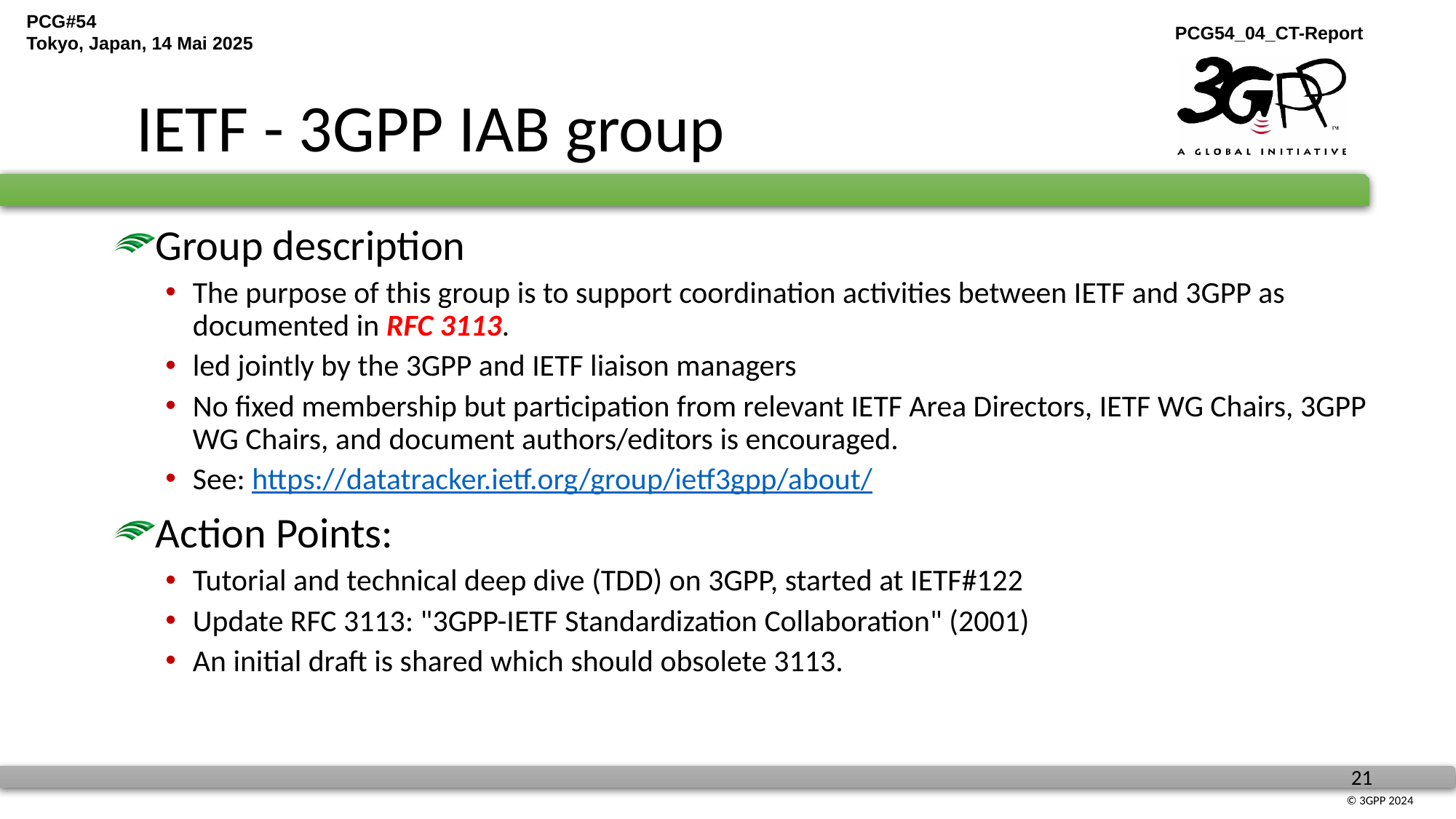

# IETF - 3GPP IAB group
Group description
The purpose of this group is to support coordination activities between IETF and 3GPP as documented in RFC 3113.
led jointly by the 3GPP and IETF liaison managers
No fixed membership but participation from relevant IETF Area Directors, IETF WG Chairs, 3GPP WG Chairs, and document authors/editors is encouraged.
See: https://datatracker.ietf.org/group/ietf3gpp/about/
Action Points:
Tutorial and technical deep dive (TDD) on 3GPP, started at IETF#122
Update RFC 3113: "3GPP-IETF Standardization Collaboration" (2001)
An initial draft is shared which should obsolete 3113.